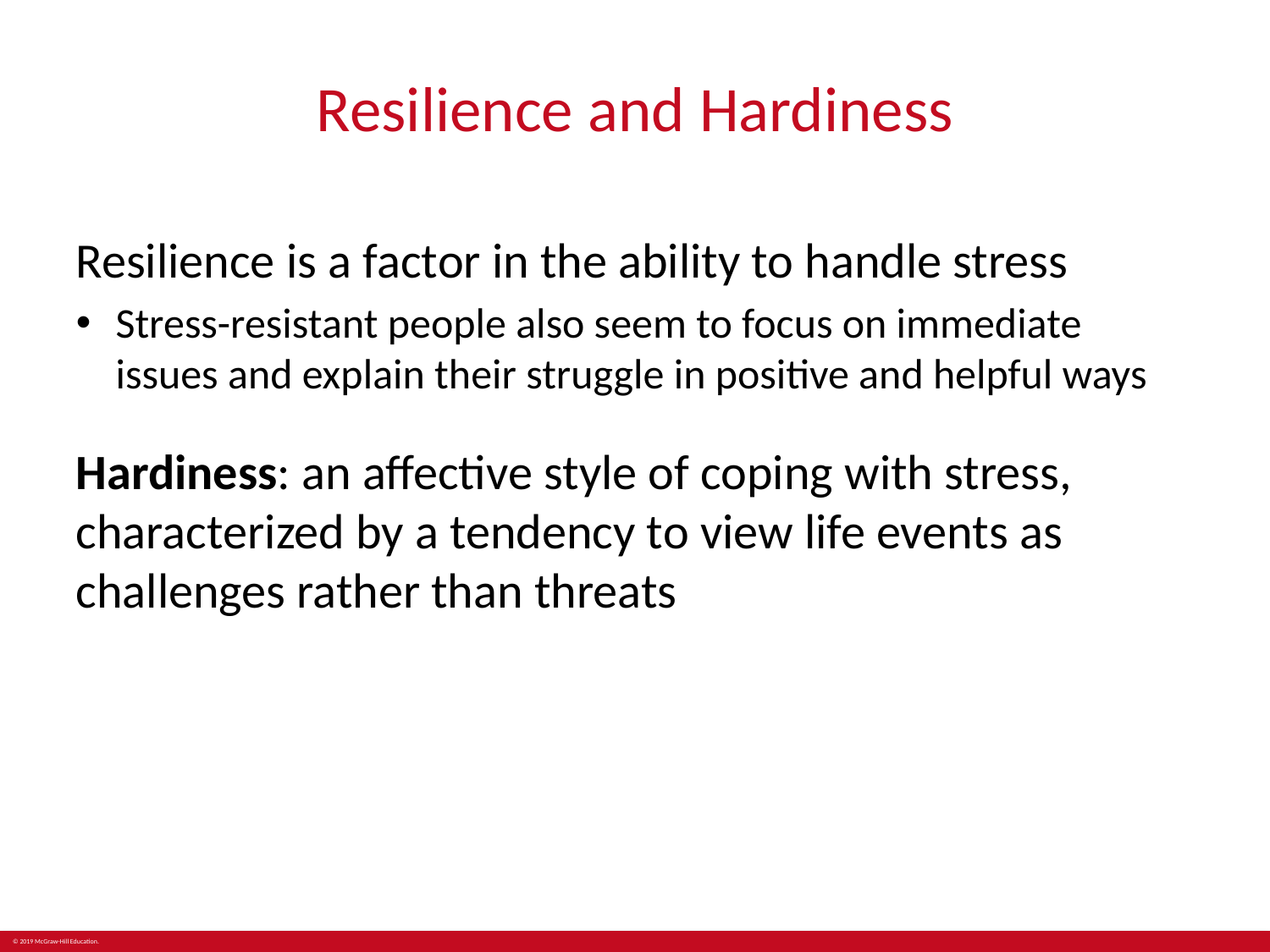

# Resilience and Hardiness
Resilience is a factor in the ability to handle stress
Stress-resistant people also seem to focus on immediate issues and explain their struggle in positive and helpful ways
Hardiness: an affective style of coping with stress, characterized by a tendency to view life events as challenges rather than threats